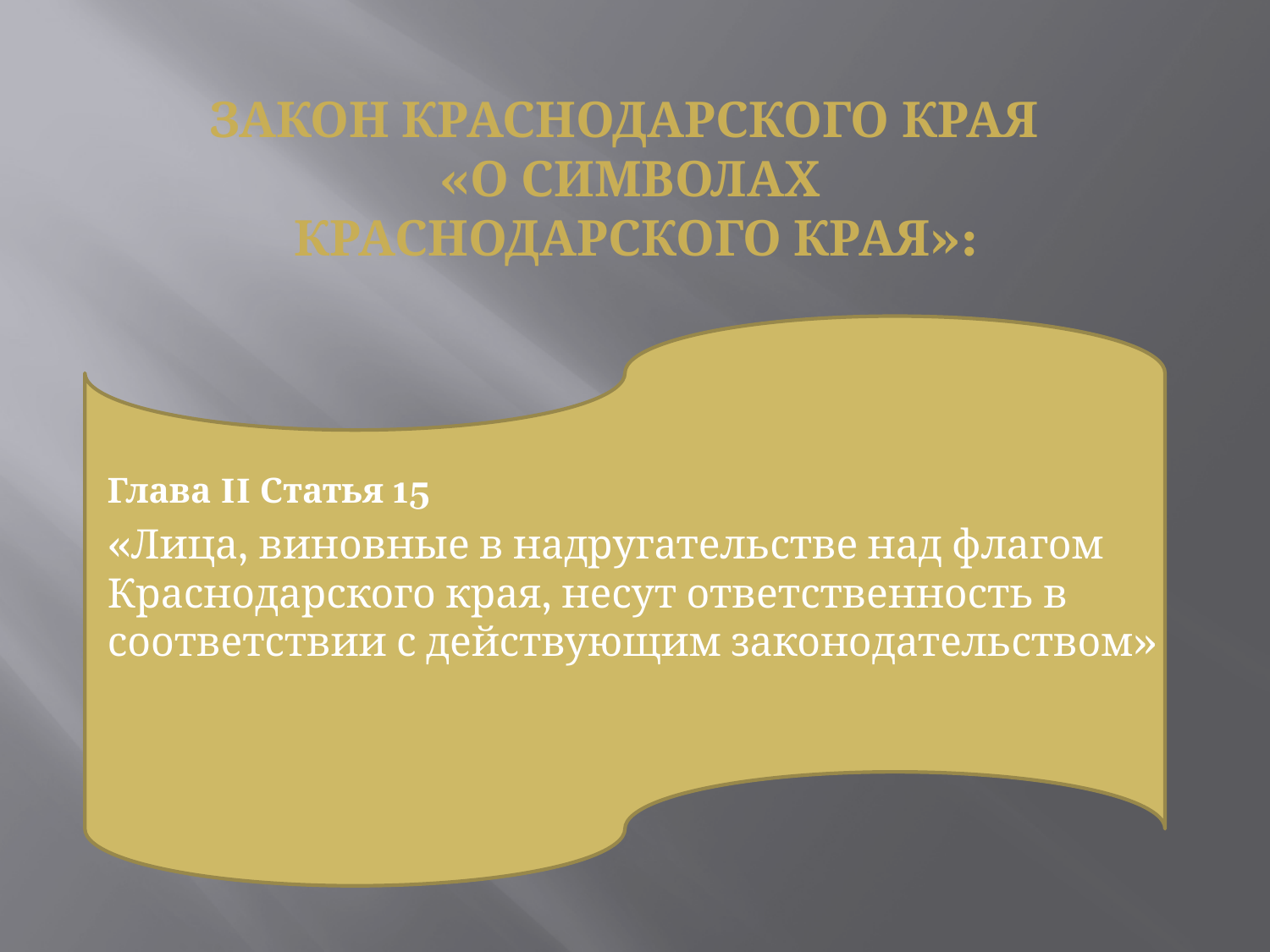

# Закон Краснодарского края «О символах краснодарского края»:

Глава II Статья 15
«Лица, виновные в надругательстве над флагом Краснодарского края, несут ответственность в соответствии с действующим законодательством»